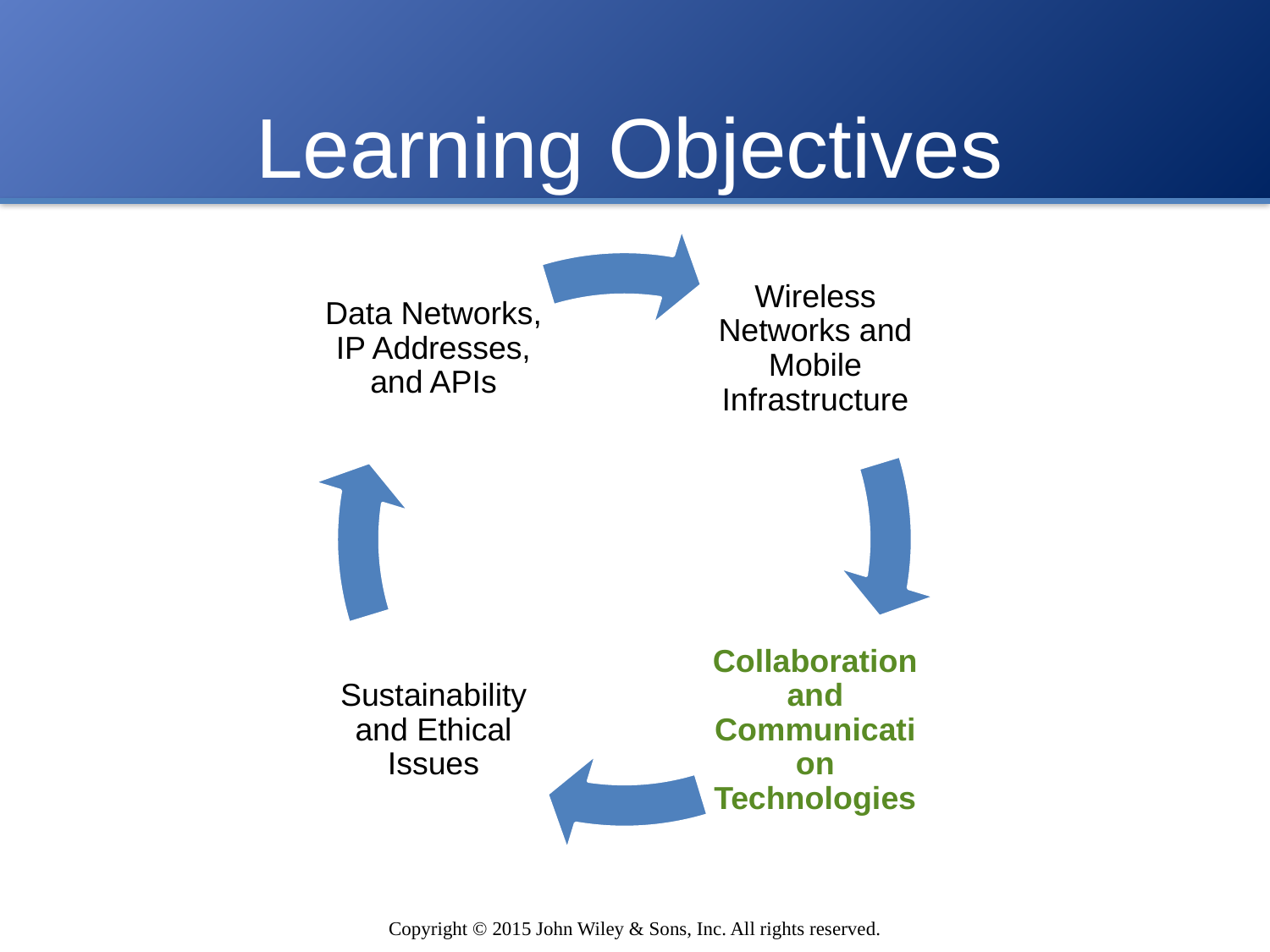

Wireless Networks and Mobile Infrastructure
Collaboration and Communication Technologies
Sustainability and Ethical Issues
Data Networks, IP Addresses, and APIs